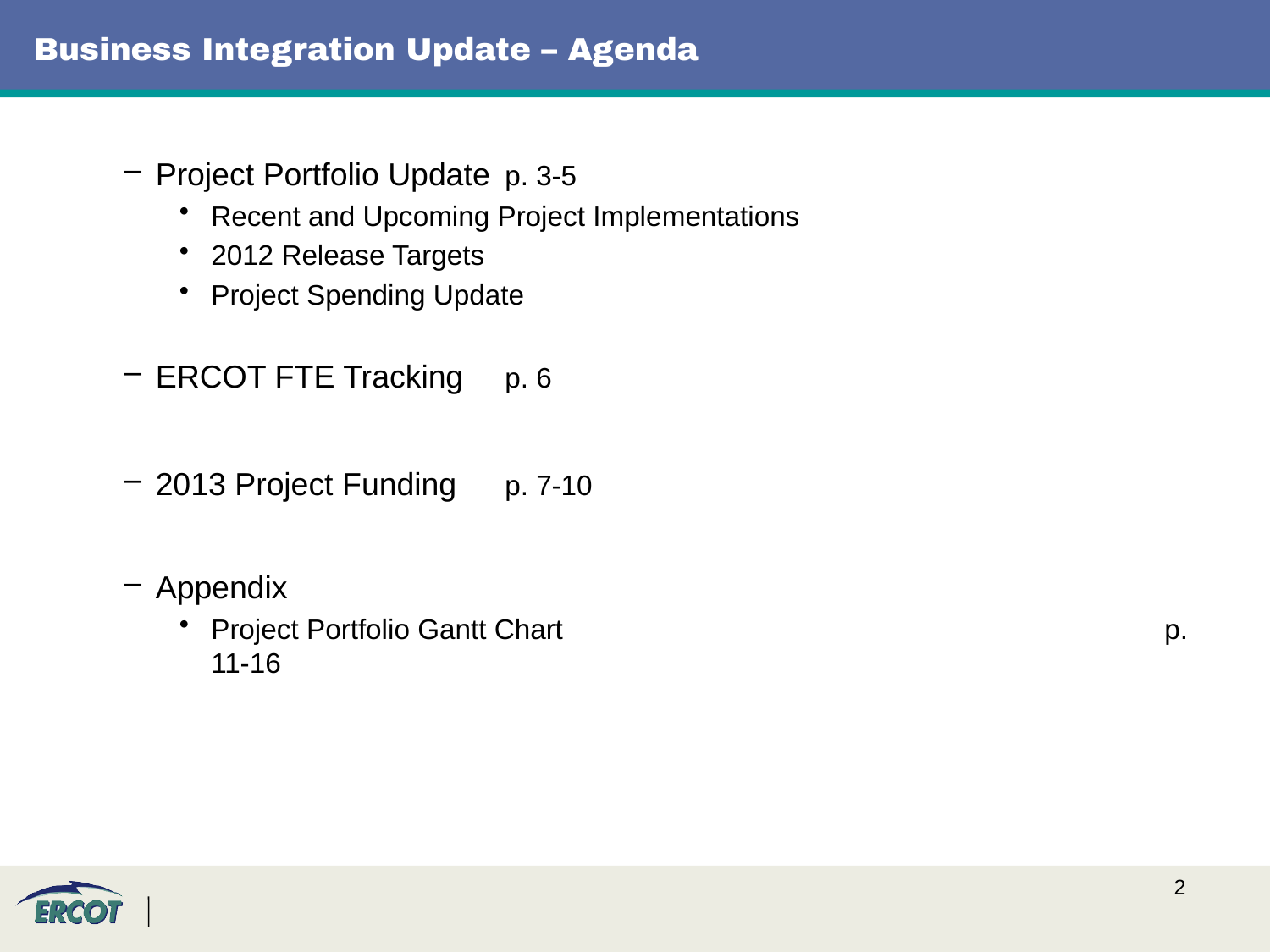

# Business Integration Update – Agenda
Project Portfolio Update	p. 3-5
Recent and Upcoming Project Implementations
2012 Release Targets
Project Spending Update

ERCOT FTE Tracking	p. 6

2013 Project Funding	p. 7-10

Appendix
Project Portfolio Gantt Chart	p. 11-16